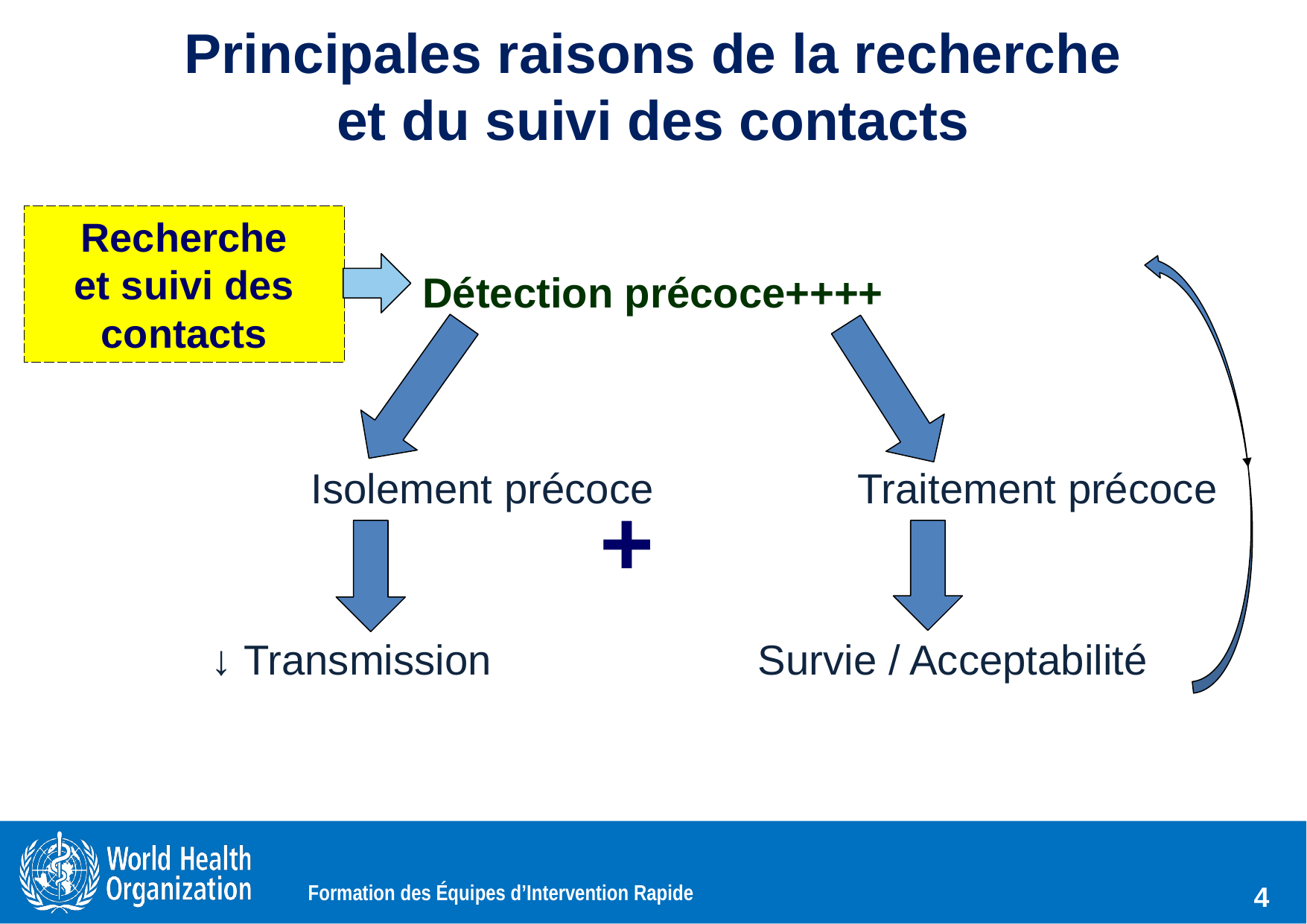

# Principales raisons de la recherche et du suivi des contacts
Recherche et suivi des contacts

Détection précoce++++

	 Isolement précoce		Traitement précoce

	 ↓ Transmission			Survie / Acceptabilité

+